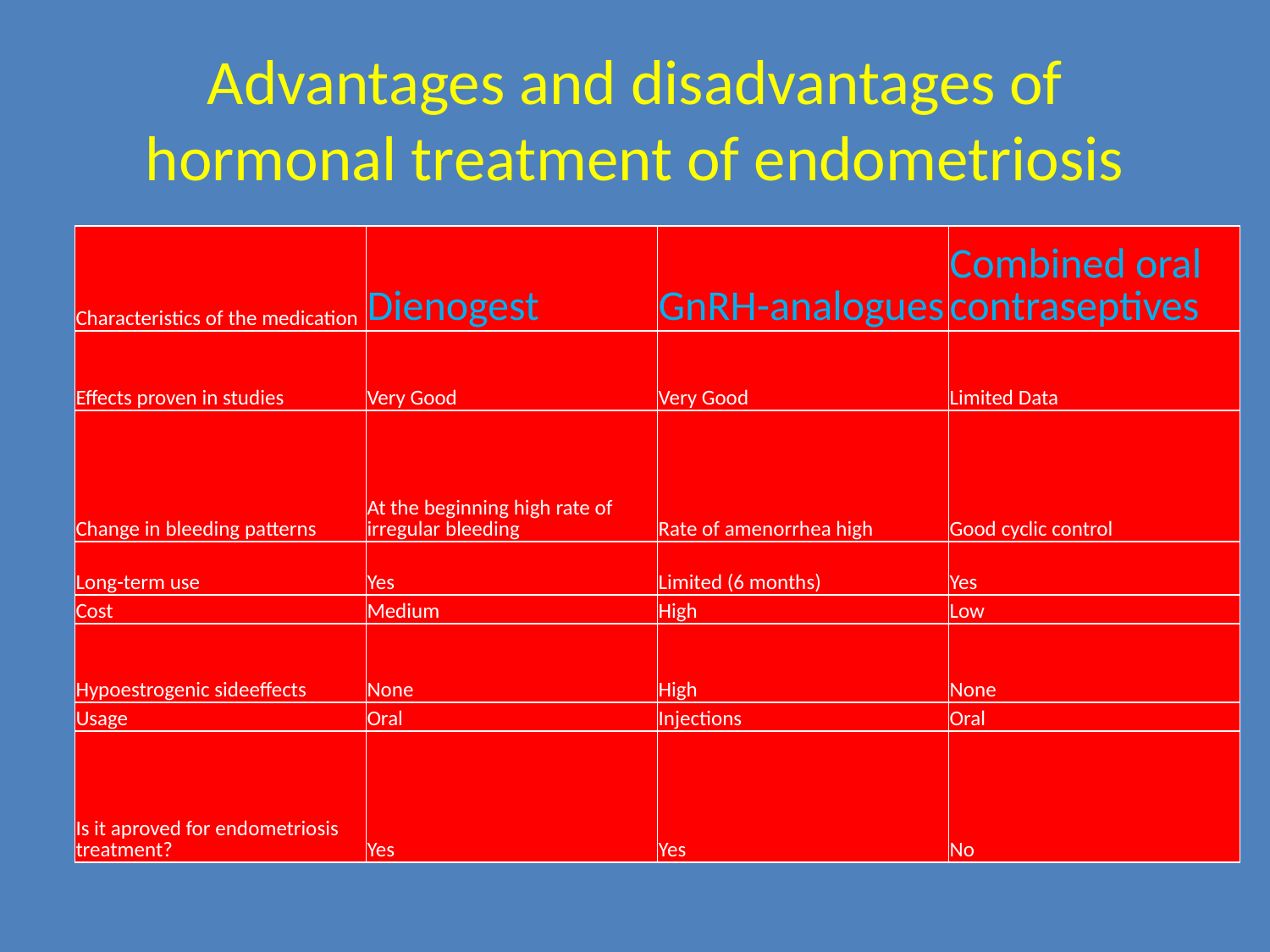

# Advantages and disadvantages of hormonal treatment of endometriosis
| Characteristics of the medication | Dienogest | GnRH-analogues | Combined oral contraseptives |
| --- | --- | --- | --- |
| Effects proven in studies | Very Good | Very Good | Limited Data |
| Change in bleeding patterns | At the beginning high rate of irregular bleeding | Rate of amenorrhea high | Good cyclic control |
| Long-term use | Yes | Limited (6 months) | Yes |
| Cost | Medium | High | Low |
| Hypoestrogenic sideeffects | None | High | None |
| Usage | Oral | Injections | Oral |
| Is it aproved for endometriosis treatment? | Yes | Yes | No |